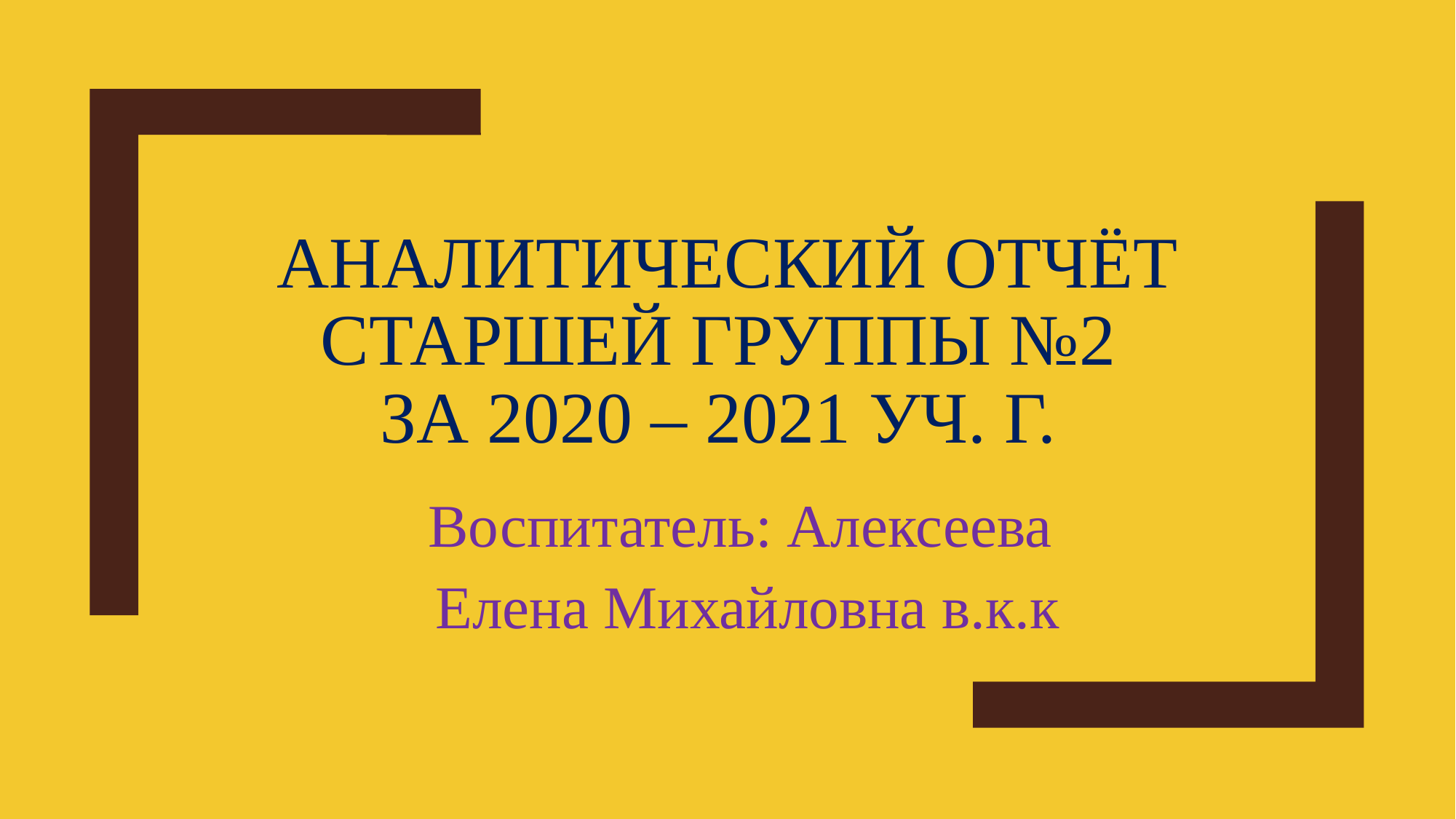

# Аналитический отчёт старшей группы №2 за 2020 – 2021 уч. г.
Воспитатель: Алексеева
Елена Михайловна в.к.к